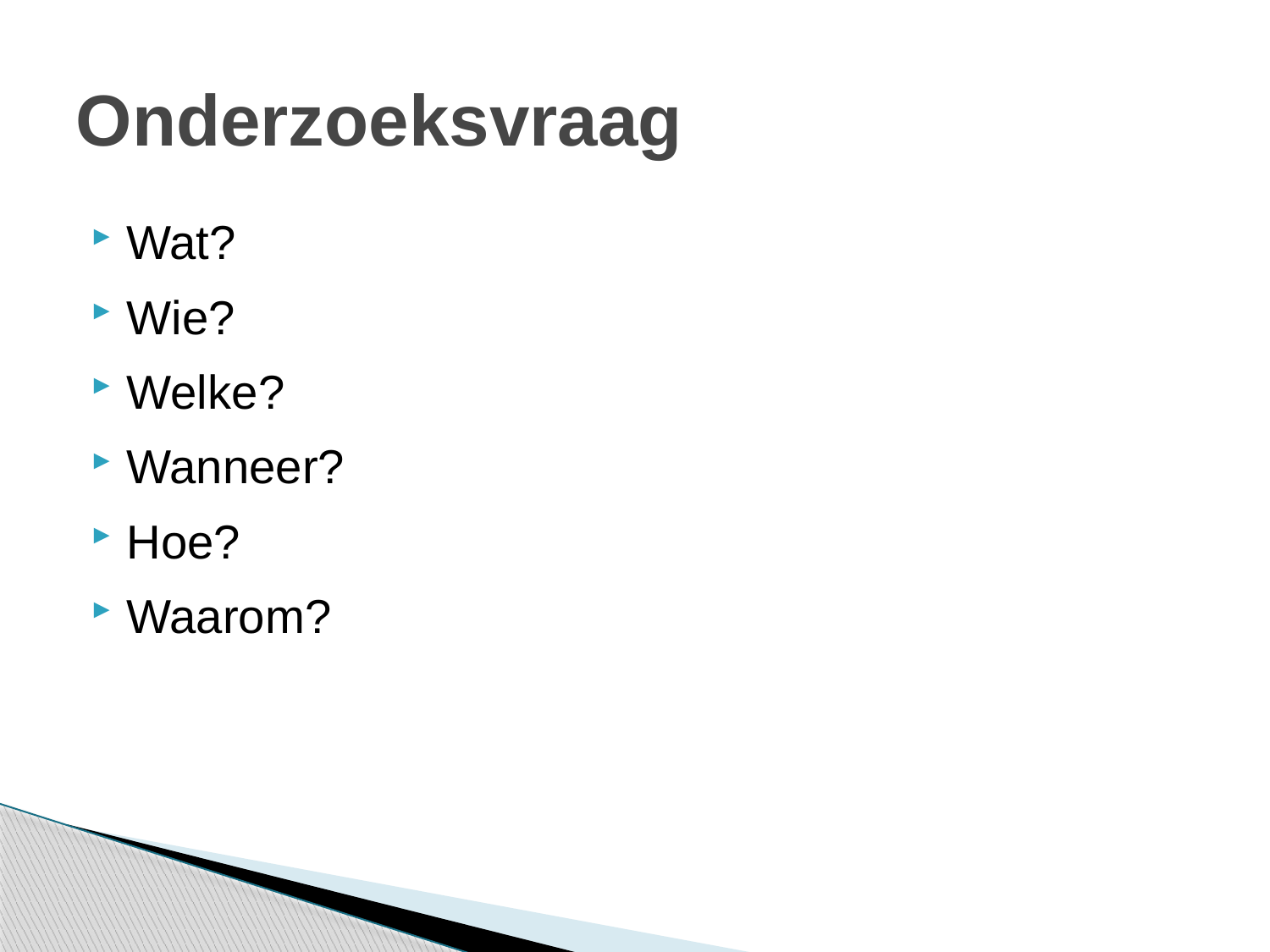

# Onderzoeksvraag
Wat?
Wie?
Welke?
Wanneer?
Hoe?
Waarom?